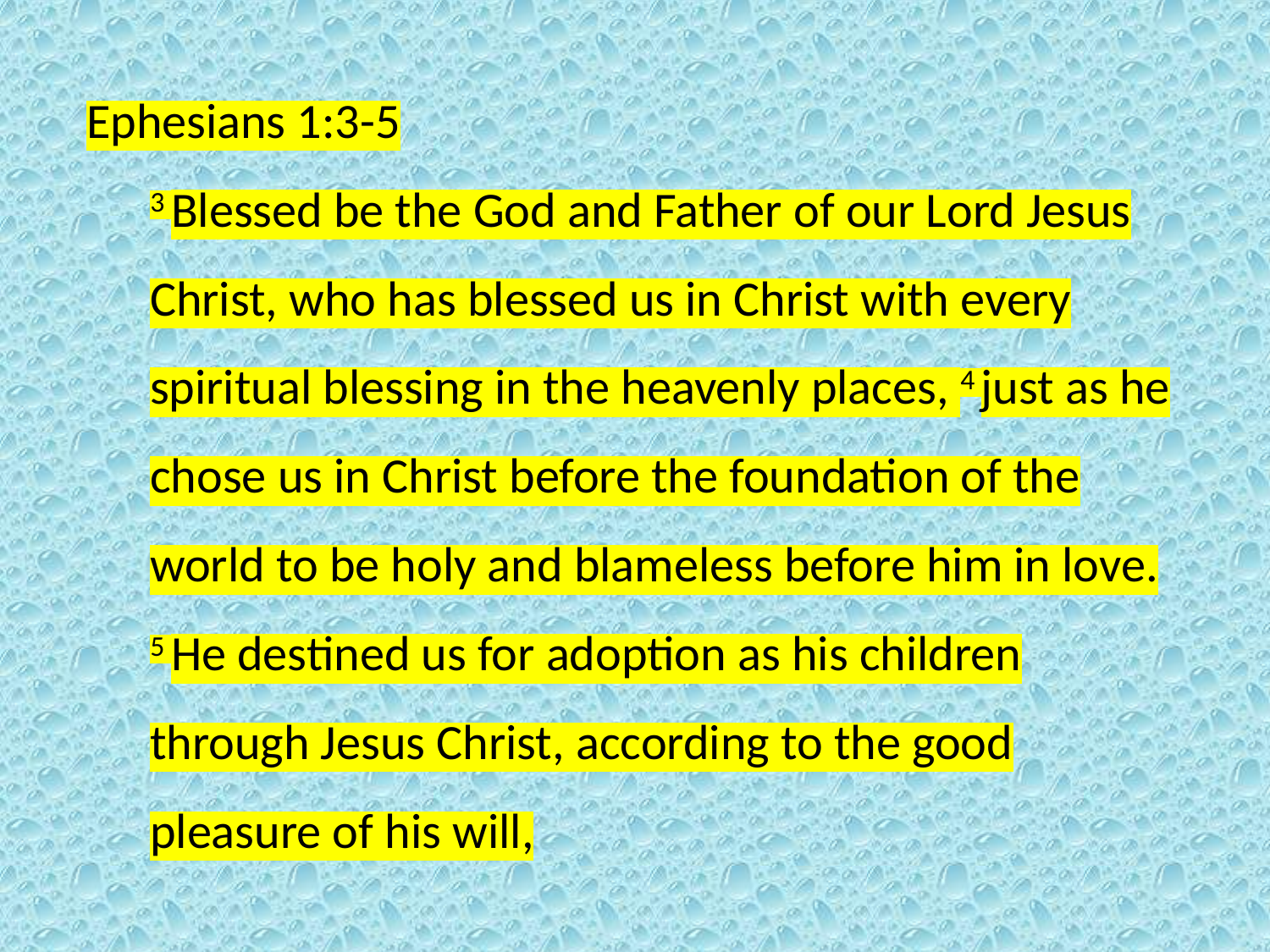

Ephesians 1:3-5
3 Blessed be the God and Father of our Lord Jesus Christ, who has blessed us in Christ with every spiritual blessing in the heavenly places, 4 just as he chose us in Christ before the foundation of the world to be holy and blameless before him in love. 5 He destined us for adoption as his children through Jesus Christ, according to the good pleasure of his will,